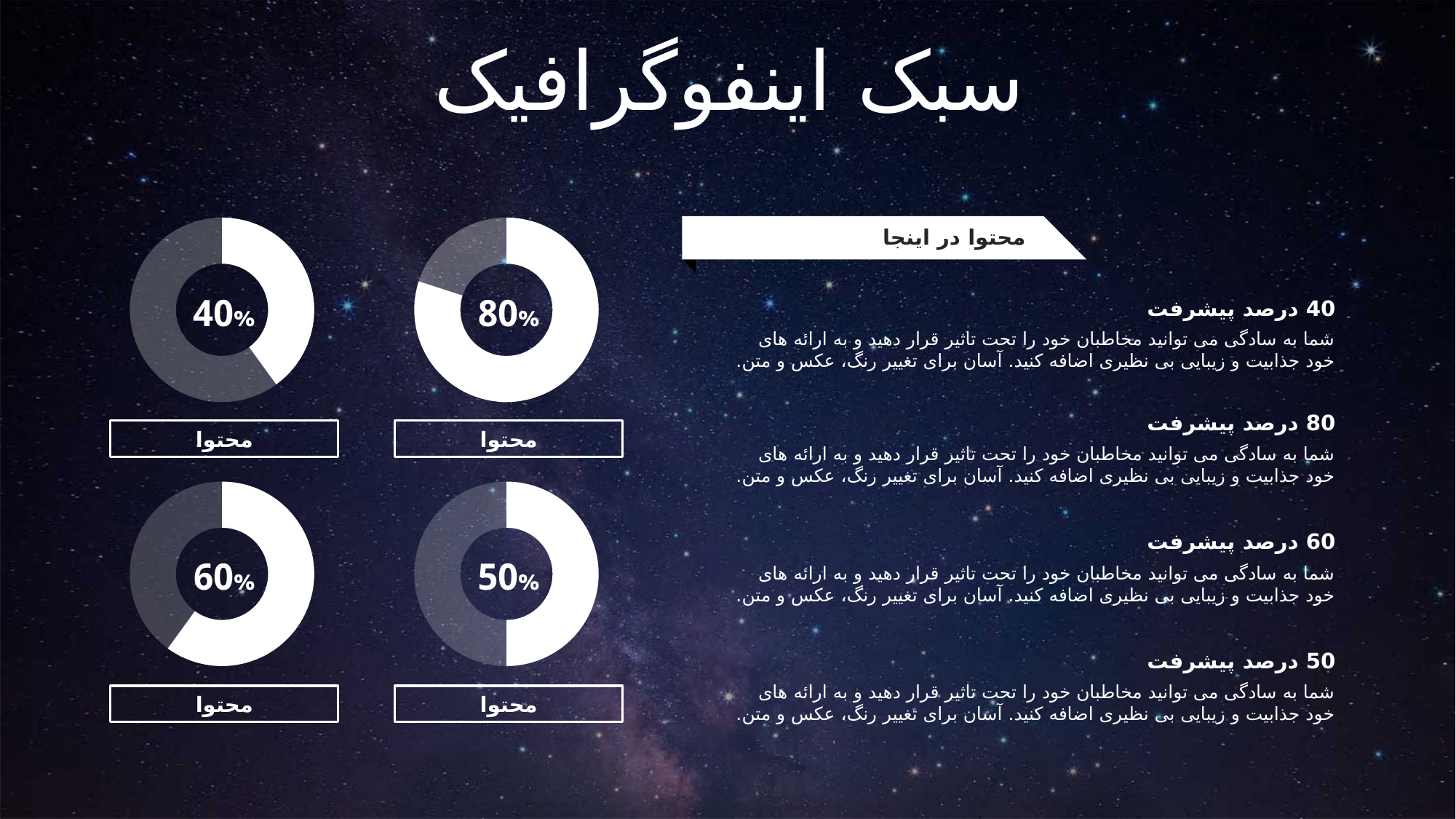

سبک اینفوگرافیک

### Chart

| Category |  |
|---|---|

### Chart

| Category |  |
|---|---|
محتوا در اینجا
40%
80%
40 درصد پیشرفت
شما به سادگی می توانید مخاطبان خود را تحت تاثیر قرار دهید و به ارائه های خود جذابیت و زیبایی بی نظیری اضافه کنید. آسان برای تغییر رنگ، عکس و متن.
80 درصد پیشرفت
شما به سادگی می توانید مخاطبان خود را تحت تاثیر قرار دهید و به ارائه های خود جذابیت و زیبایی بی نظیری اضافه کنید. آسان برای تغییر رنگ، عکس و متن.
محتوا
محتوا

### Chart

| Category |  |
|---|---|

### Chart

| Category |  |
|---|---|
60 درصد پیشرفت
شما به سادگی می توانید مخاطبان خود را تحت تاثیر قرار دهید و به ارائه های خود جذابیت و زیبایی بی نظیری اضافه کنید. آسان برای تغییر رنگ، عکس و متن.
60%
50%
50 درصد پیشرفت
شما به سادگی می توانید مخاطبان خود را تحت تاثیر قرار دهید و به ارائه های خود جذابیت و زیبایی بی نظیری اضافه کنید. آسان برای تغییر رنگ، عکس و متن.
محتوا
محتوا